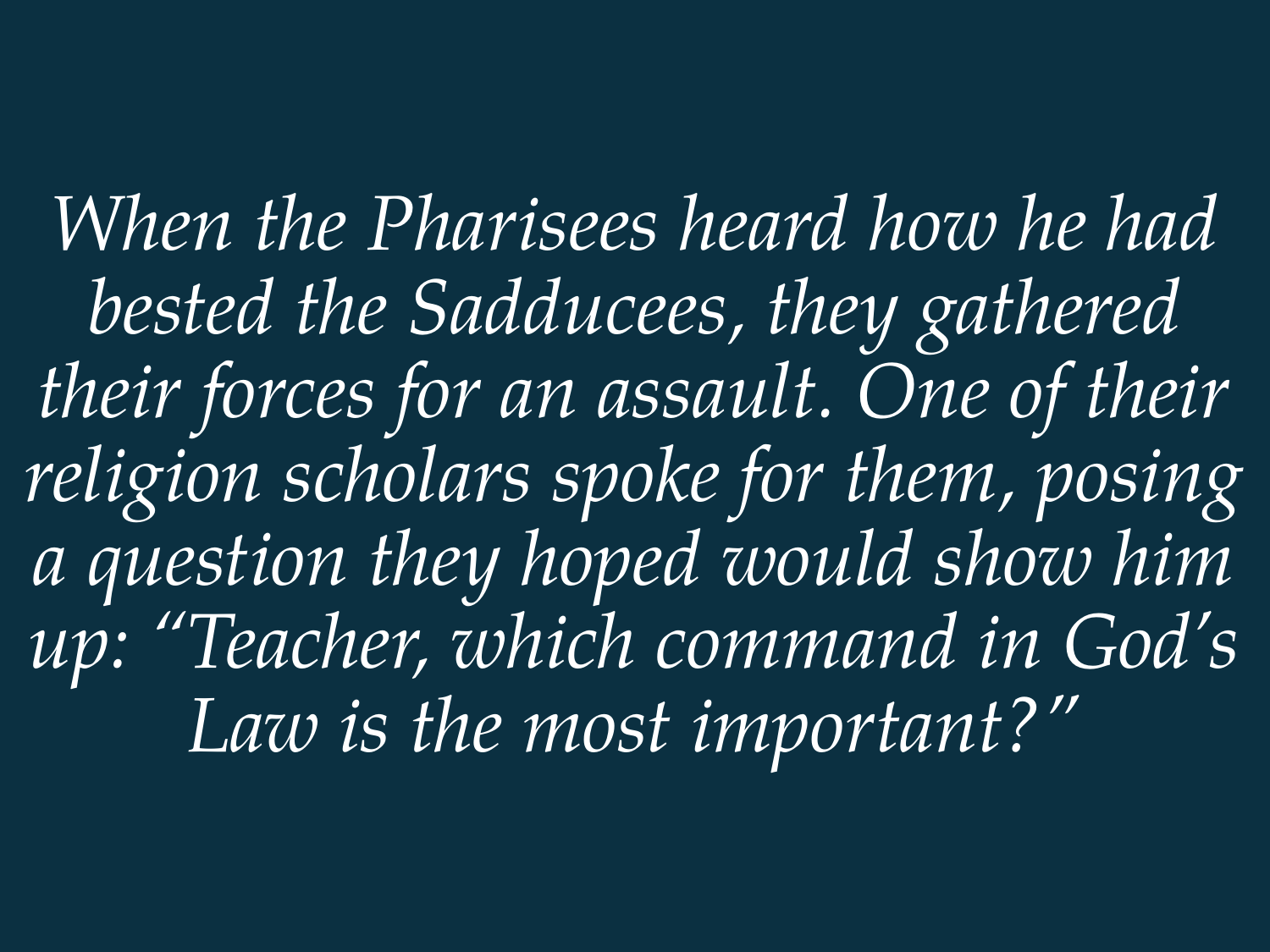

# When the Pharisees heard how he had bested the Sadducees, they gathered their forces for an assault. One of their religion scholars spoke for them, posing a question they hoped would show him up: “Teacher, which command in God’s Law is the most important?”